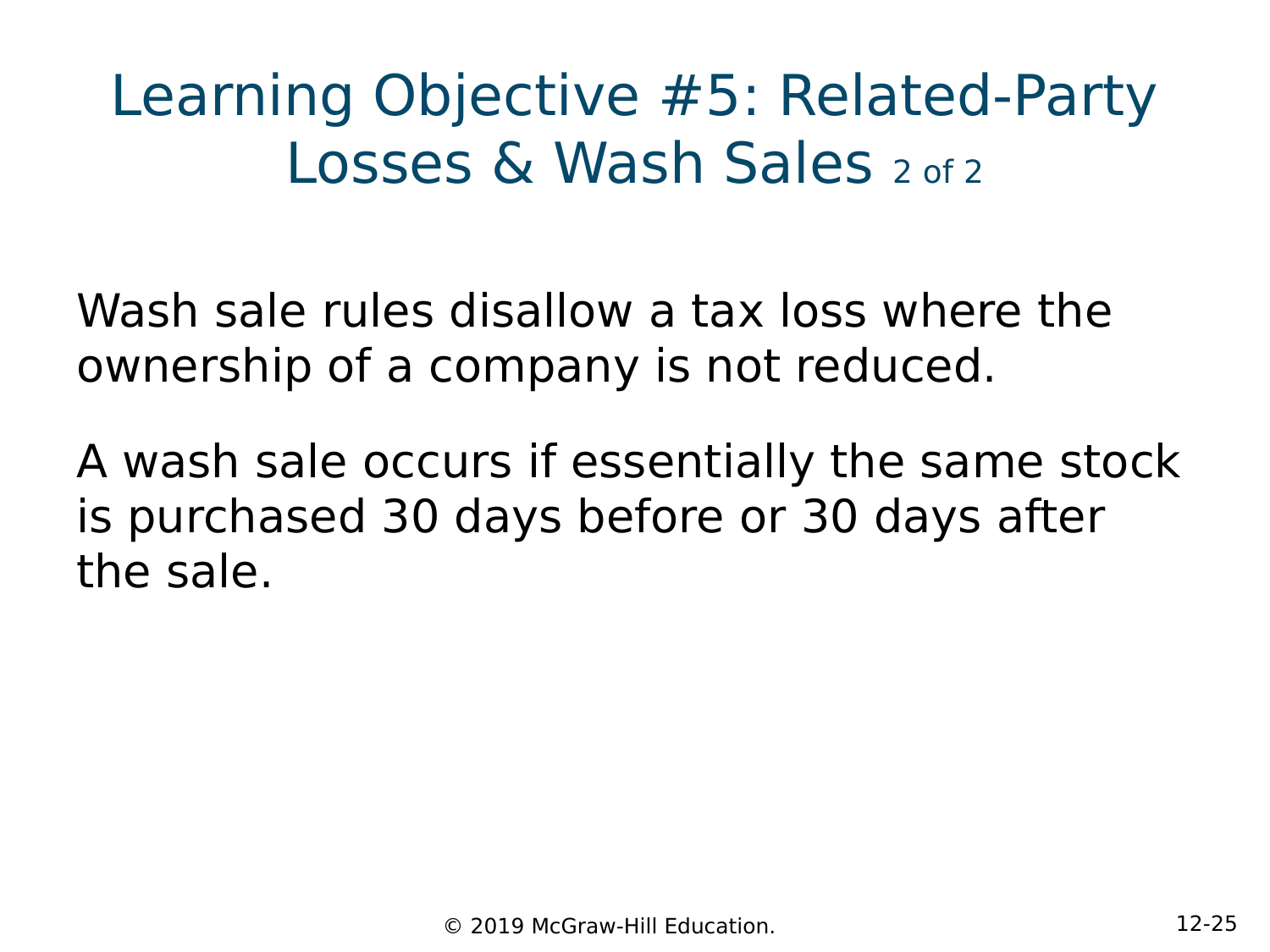

# Learning Objective #5: Related-Party Losses & Wash Sales 2 of 2
Wash sale rules disallow a tax loss where the ownership of a company is not reduced.
A wash sale occurs if essentially the same stock is purchased 30 days before or 30 days after the sale.